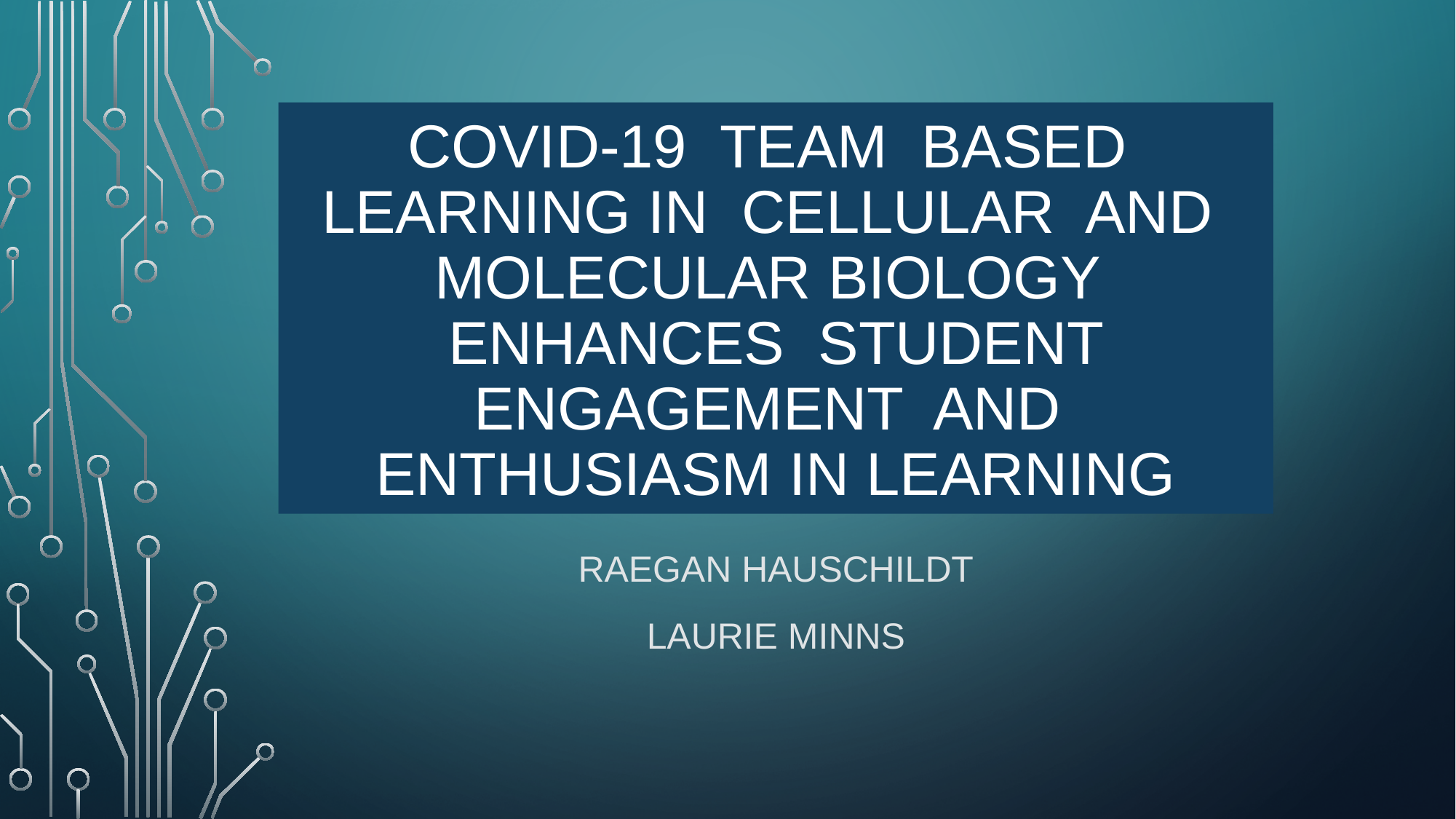

# COVID-19  Team  Based  Learning In  Cellular  and  Molecular Biology  Enhances  Student Engagement  and  Enthusiasm In Learning
Raegan Hauschildt
Laurie minns